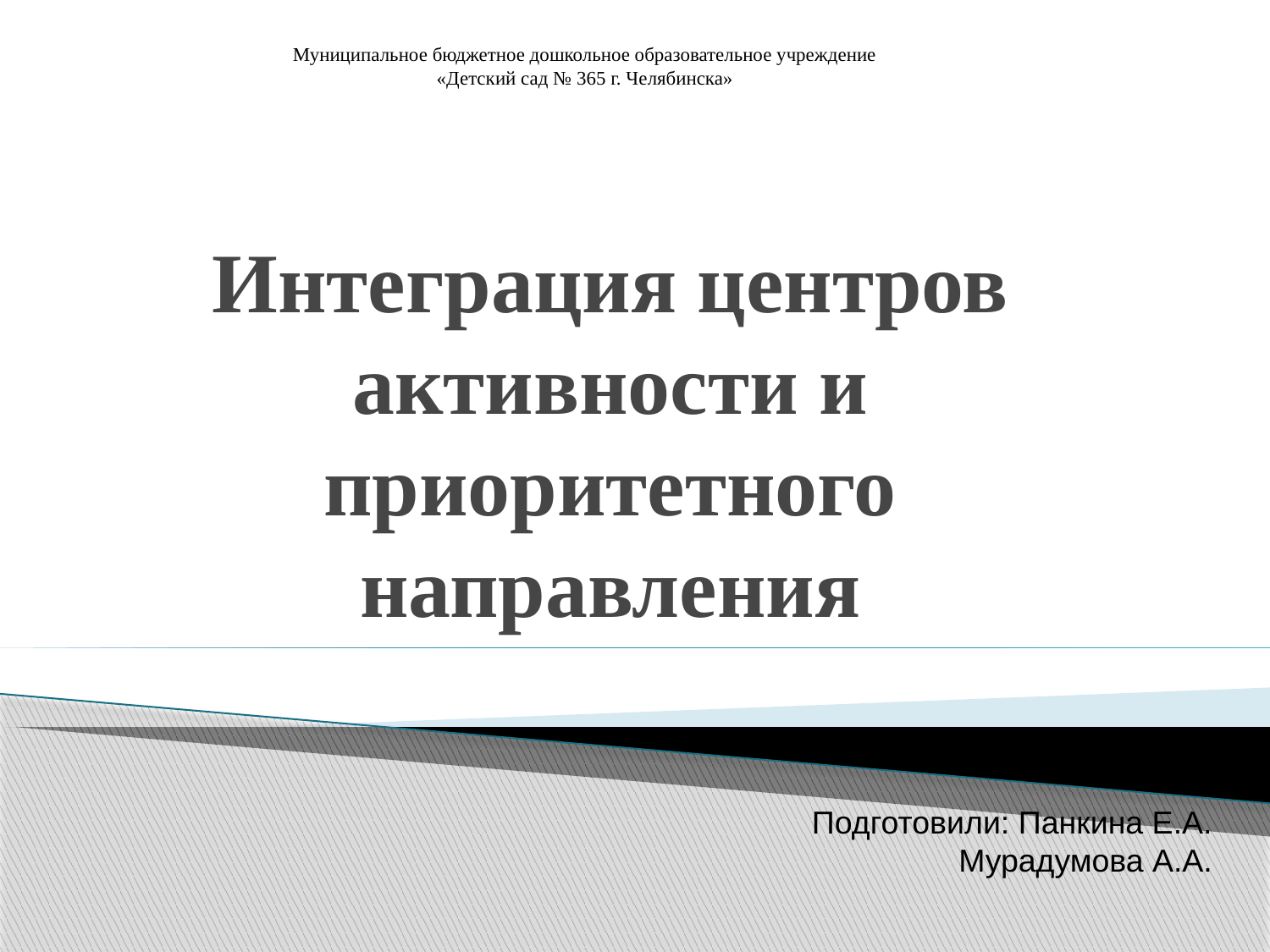

Муниципальное бюджетное дошкольное образовательное учреждение
«Детский сад № 365 г. Челябинска»
# Интеграция центров активности и приоритетного направления
Подготовили: Панкина Е.А.
Мурадумова А.А.